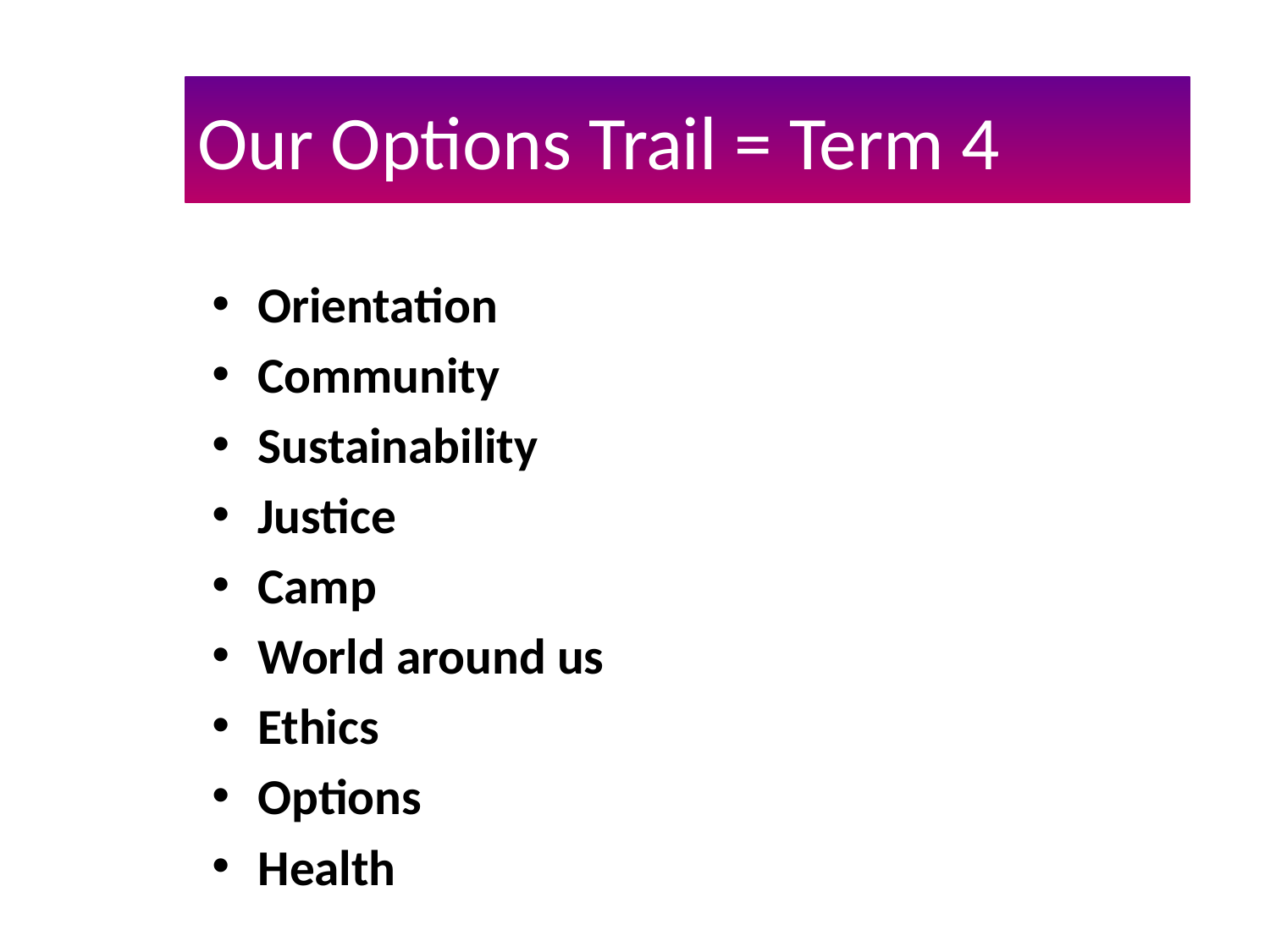

Our Options Trail = Term 4
Orientation
Community
Sustainability
Justice
Camp
World around us
Ethics
Options
Health